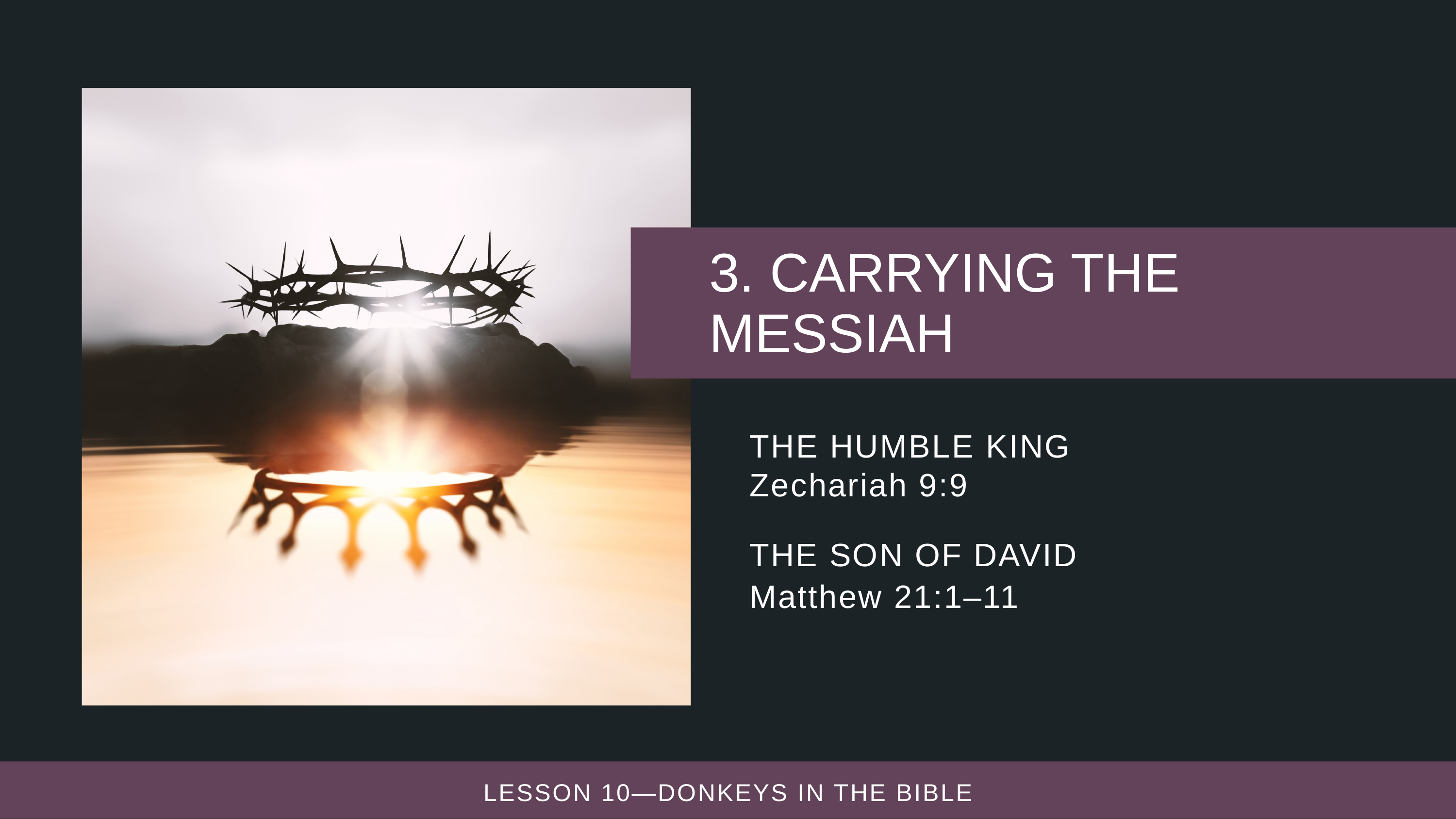

THE HUMBLE KING
Zechariah 9:9

THE SON OF DAVID
Matthew 21:1–11